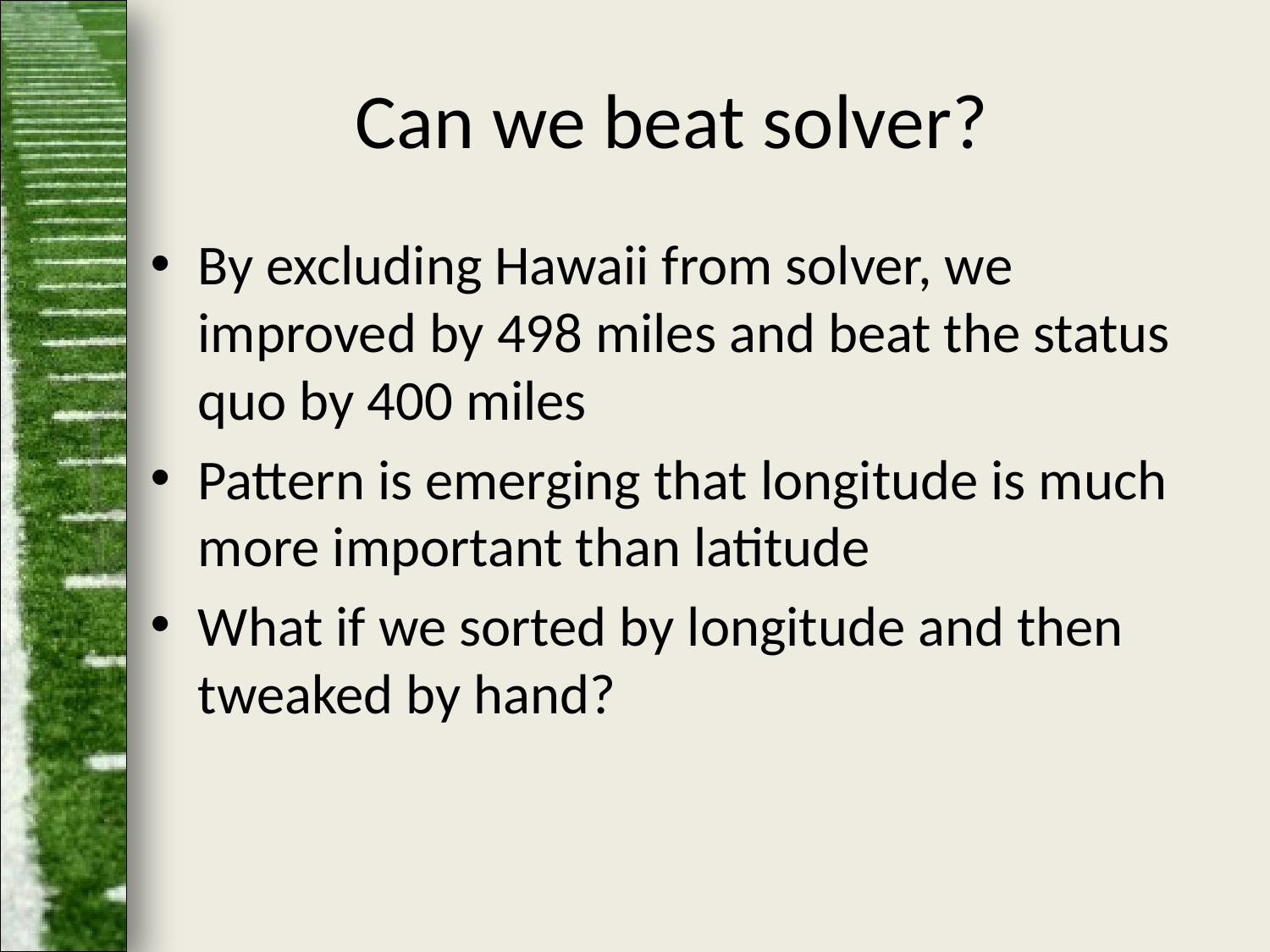

# Can we beat solver?
By excluding Hawaii from solver, we improved by 498 miles and beat the status quo by 400 miles
Pattern is emerging that longitude is much more important than latitude
What if we sorted by longitude and then tweaked by hand?